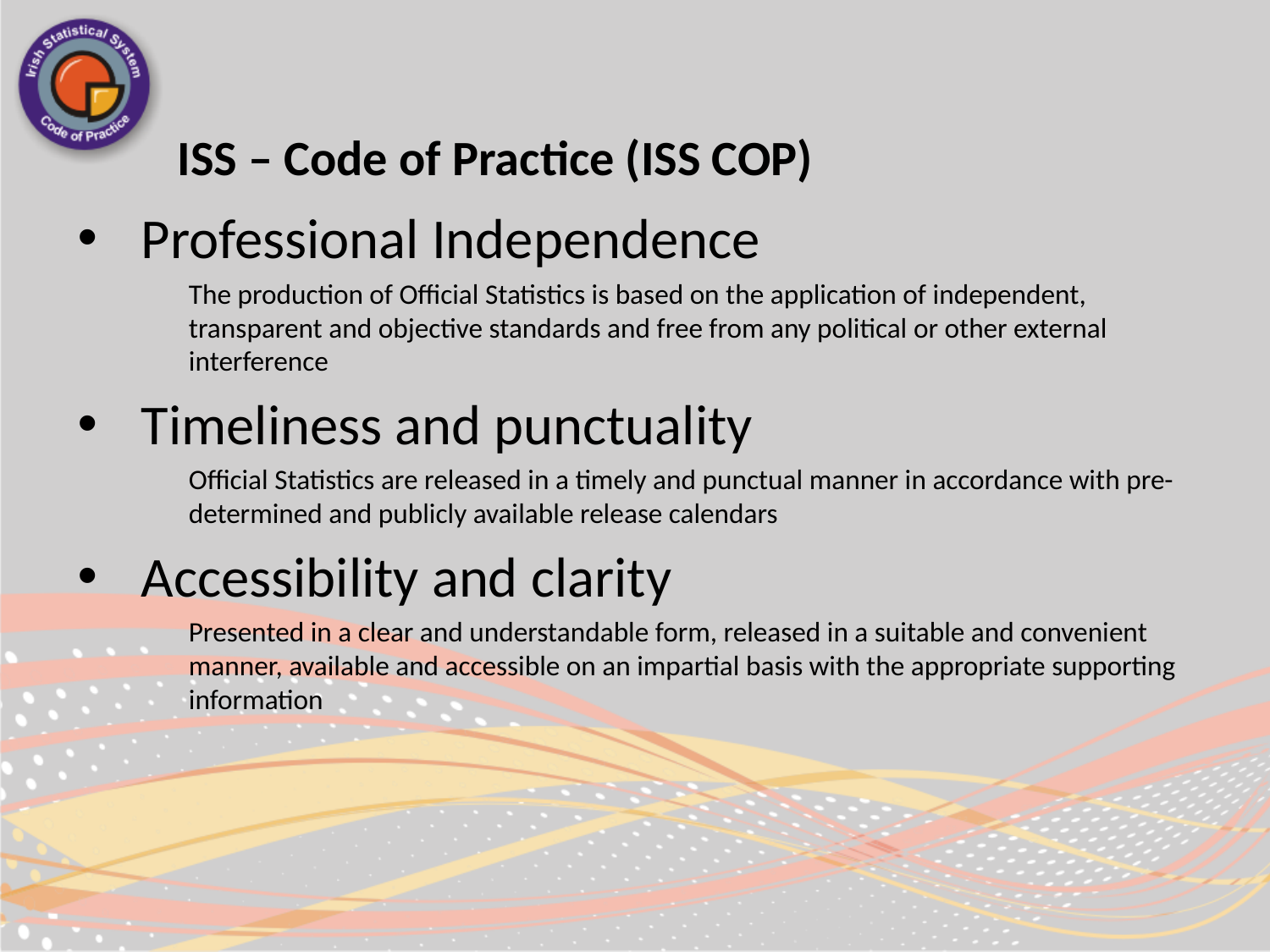

# ISS – Code of Practice (ISS COP)
Professional Independence
The production of Official Statistics is based on the application of independent, transparent and objective standards and free from any political or other external interference
Timeliness and punctuality
Official Statistics are released in a timely and punctual manner in accordance with pre-determined and publicly available release calendars
Accessibility and clarity
Presented in a clear and understandable form, released in a suitable and convenient manner, available and accessible on an impartial basis with the appropriate supporting information